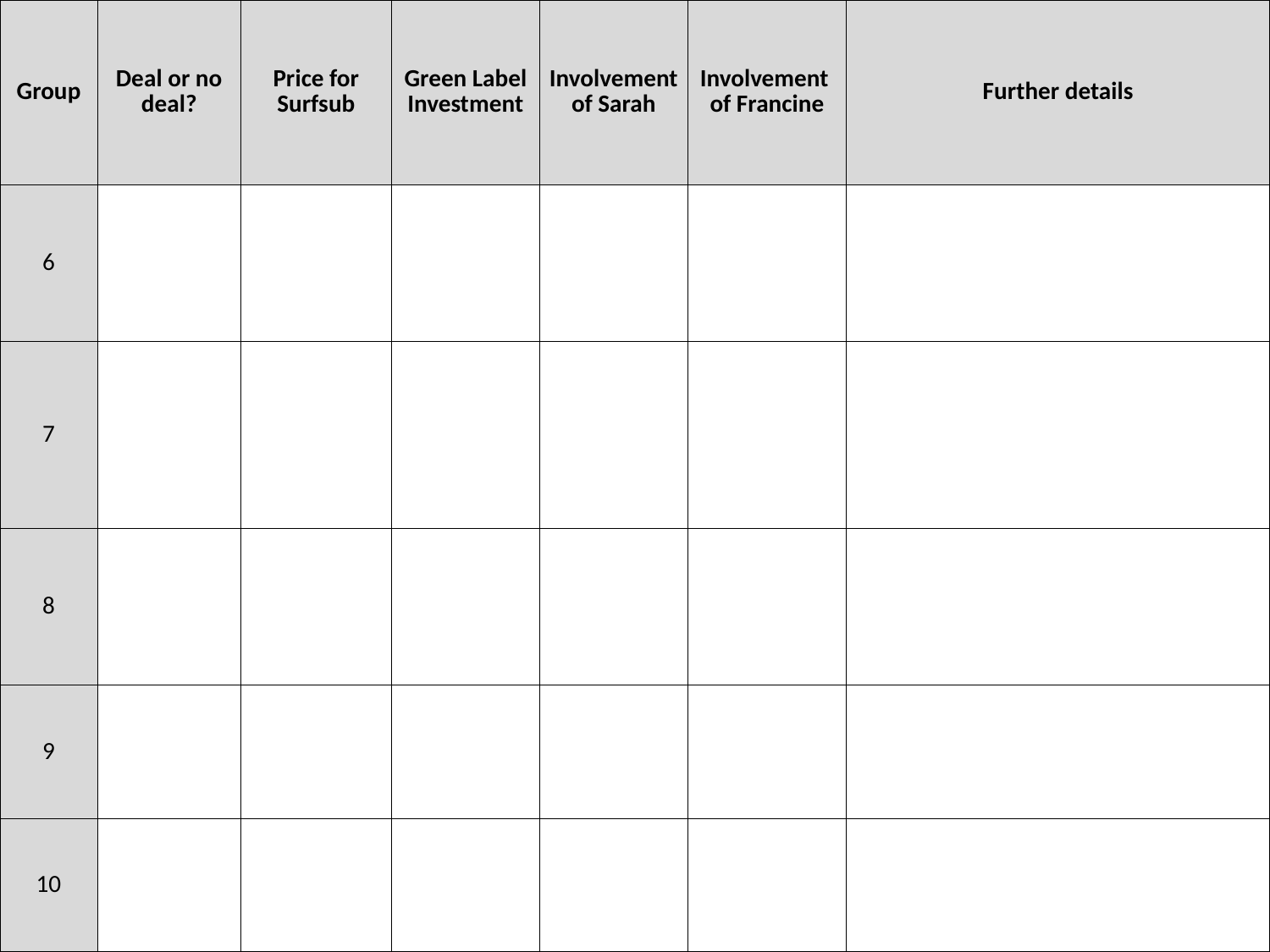

| Group | Deal or no deal? | Price for Surfsub | Green Label Investment | Involvement of Sarah | Involvement of Francine | Further details |
| --- | --- | --- | --- | --- | --- | --- |
| 6 |  |  |  |  |  |  |
| 7 |  |  |  |  |  |  |
| 8 |  |  |  |  |  |  |
| 9 |  |  |  |  |  |  |
| 10 |  |  |  |  |  |  |